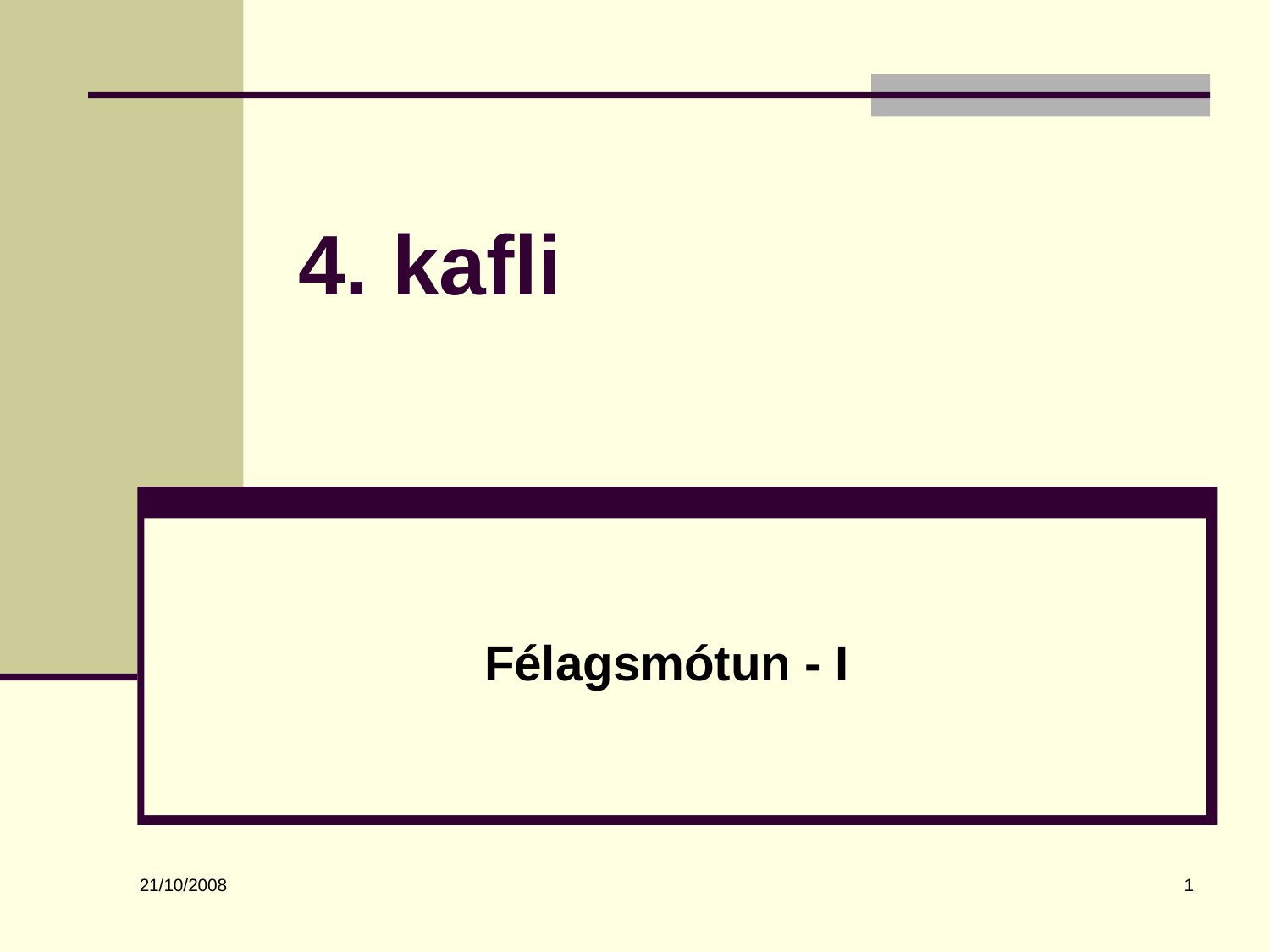

# 4. kafli
Félagsmótun - I
1
21/10/2008